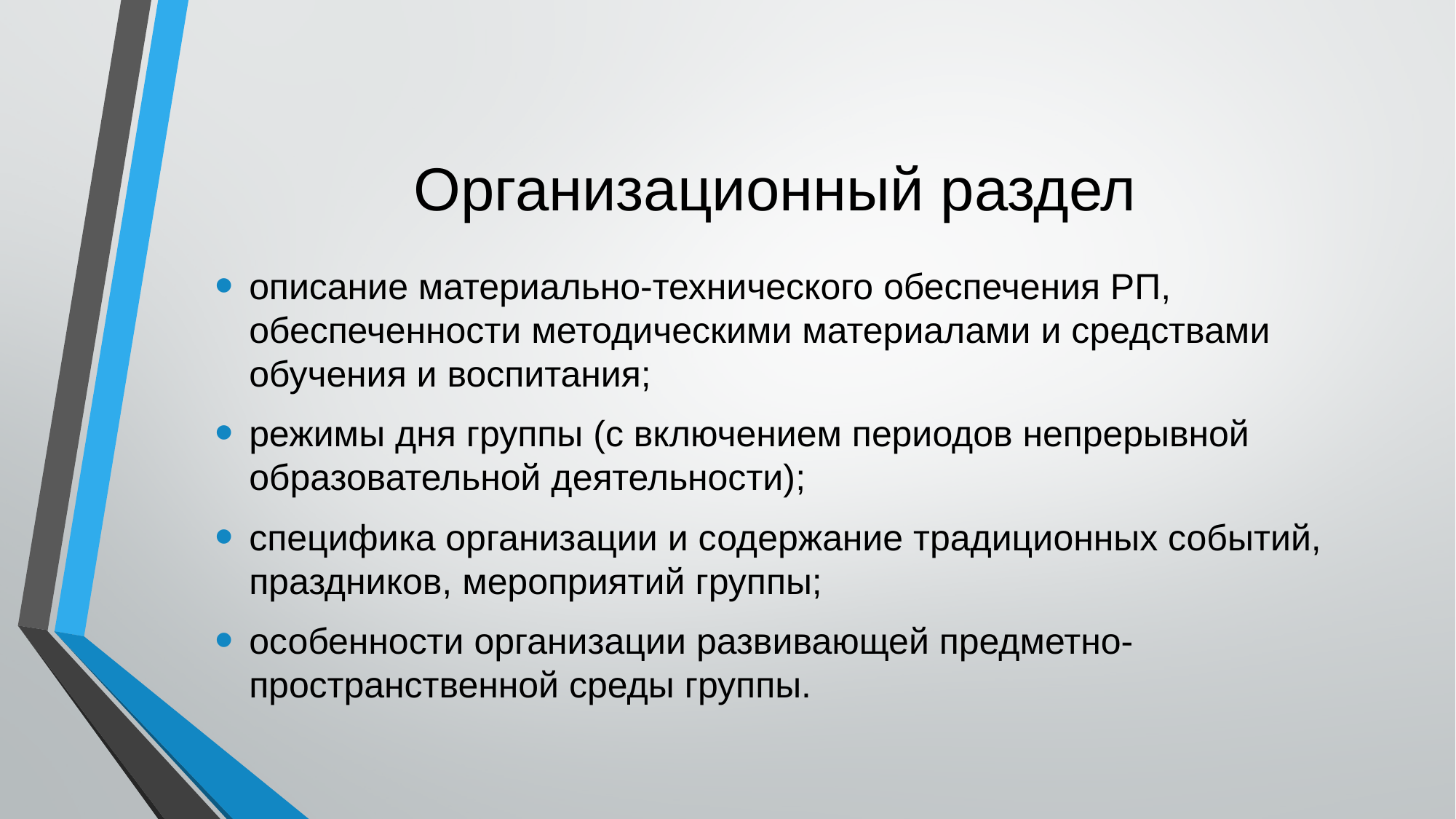

# Организационный раздел
описание материально-технического обеспечения РП, обеспеченности методическими материалами и средствами обучения и воспитания;
режимы дня группы (с включением периодов непрерывной образовательной деятельности);
специфика организации и содержание традиционных событий, праздников, мероприятий группы;
особенности организации развивающей предметно-пространственной среды группы.